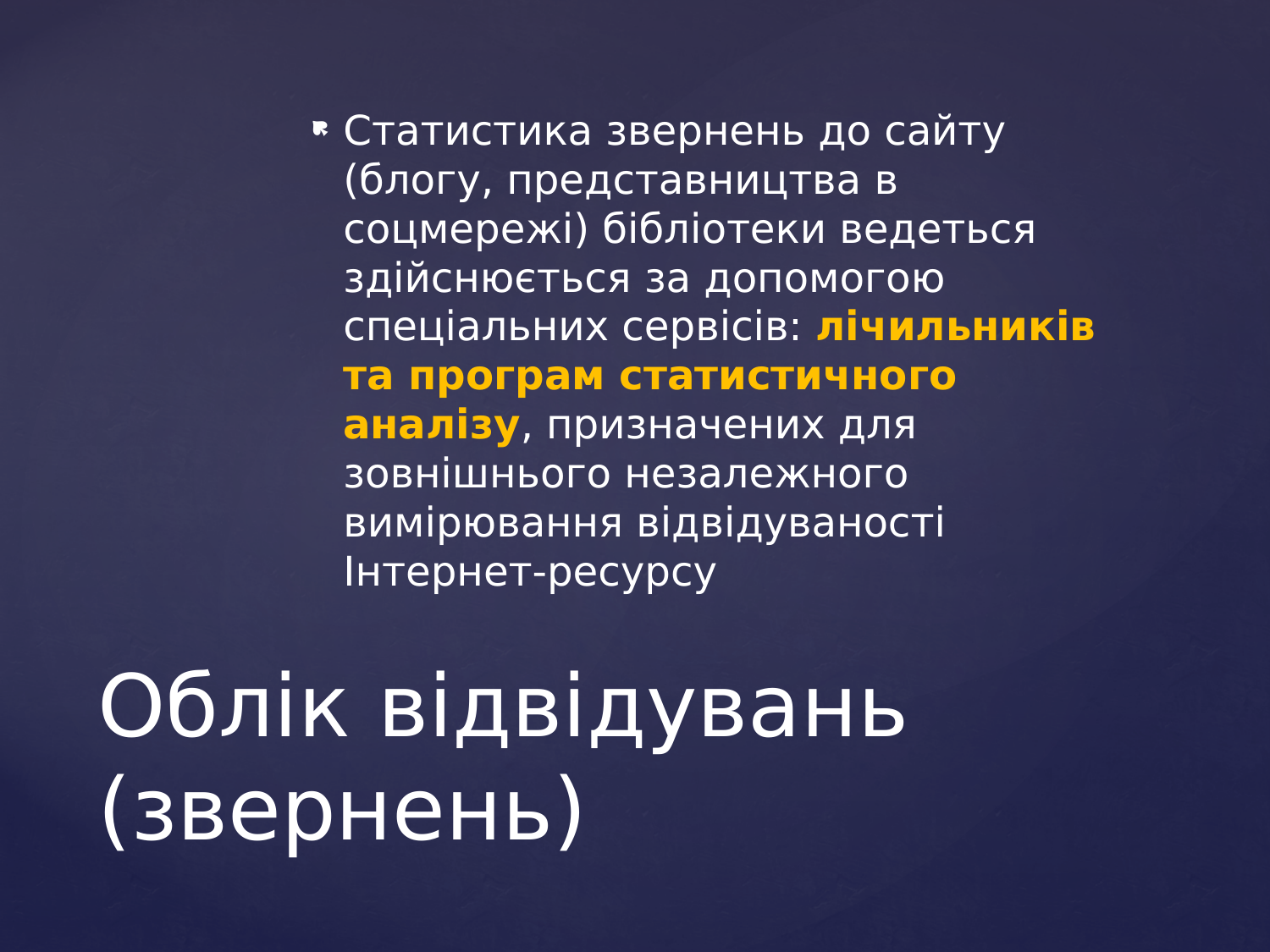

Статистика звернень до сайту (блогу, представництва в соцмережі) бібліотеки ведеться здійснюється за допомогою спеціальних сервісів: лічильників та програм статистичного аналізу, призначених для зовнішнього незалежного вимірювання відвідуваності Інтернет-ресурсу
# Облік відвідувань (звернень)